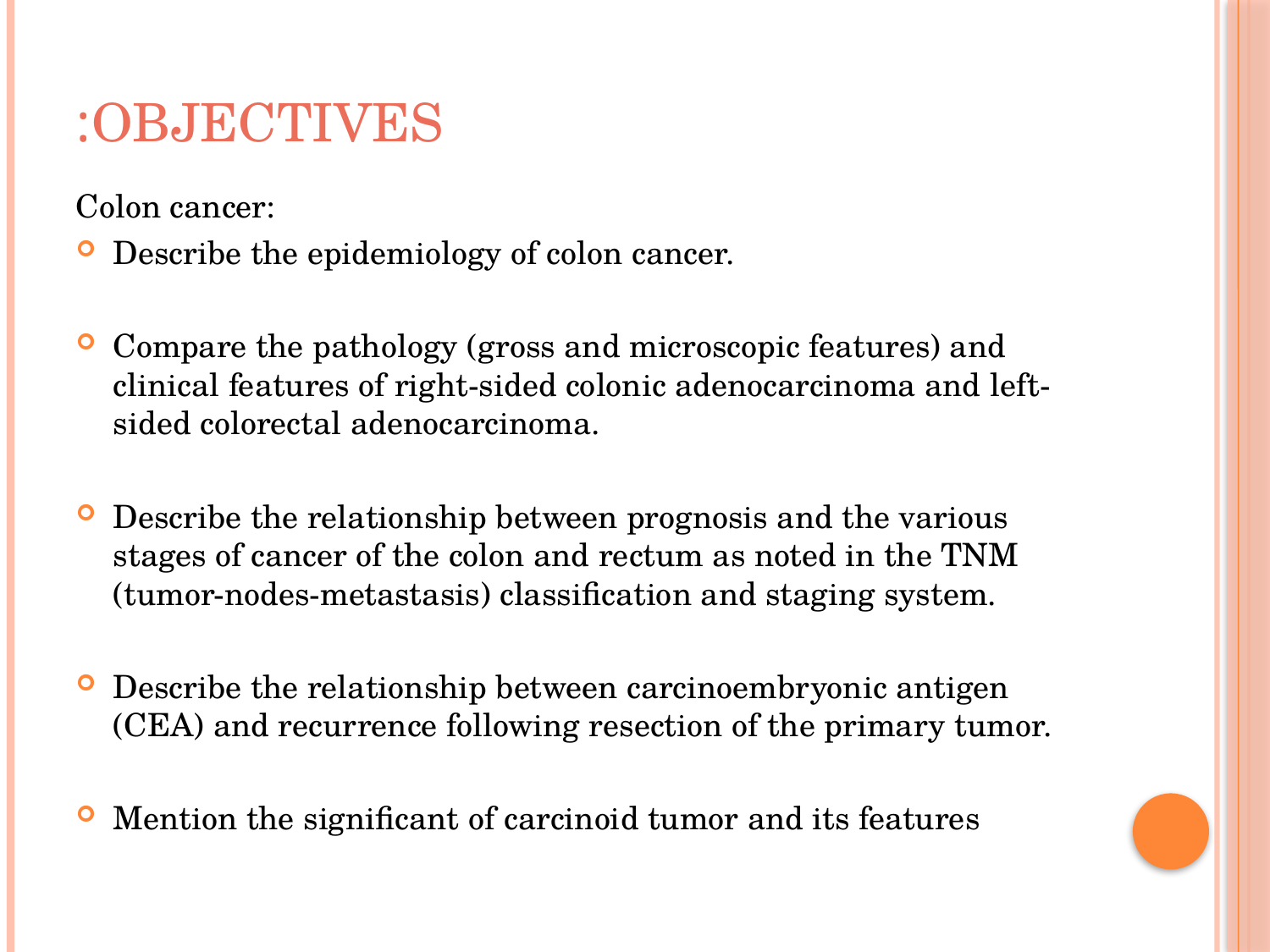

# Objectives:
Colon cancer:
Describe the epidemiology of colon cancer.

Compare the pathology (gross and microscopic features) and clinical features of right-sided colonic adenocarcinoma and left-sided colorectal adenocarcinoma.

Describe the relationship between prognosis and the various stages of cancer of the colon and rectum as noted in the TNM (tumor-nodes-metastasis) classification and staging system.

Describe the relationship between carcinoembryonic antigen (CEA) and recurrence following resection of the primary tumor.

Mention the significant of carcinoid tumor and its features